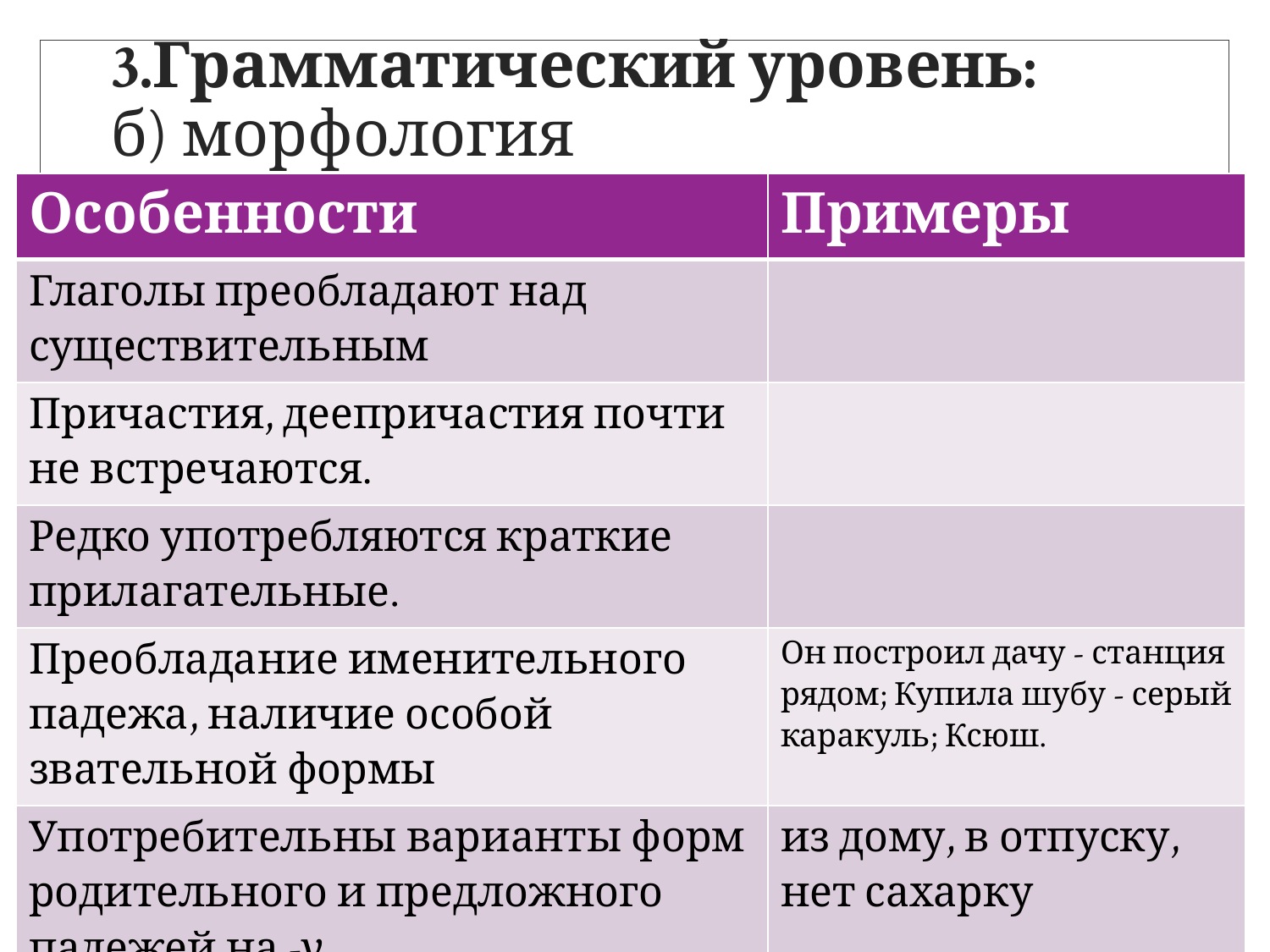

# 3.Грамматический уровень: б) морфология
| Особенности | Примеры |
| --- | --- |
| Глаголы преобладают над существительным |  |
| Причастия, деепричастия почти не встречаются. |  |
| Редко употребляются краткие прилагательные. |  |
| Преобладание именительного падежа, наличие особой звательной формы | Он построил дачу - станция рядом; Купила шубу - серый каракуль; Ксюш. |
| Употребительны варианты форм родительного и предложного падежей на -у | из дому, в отпуску, нет сахарку |